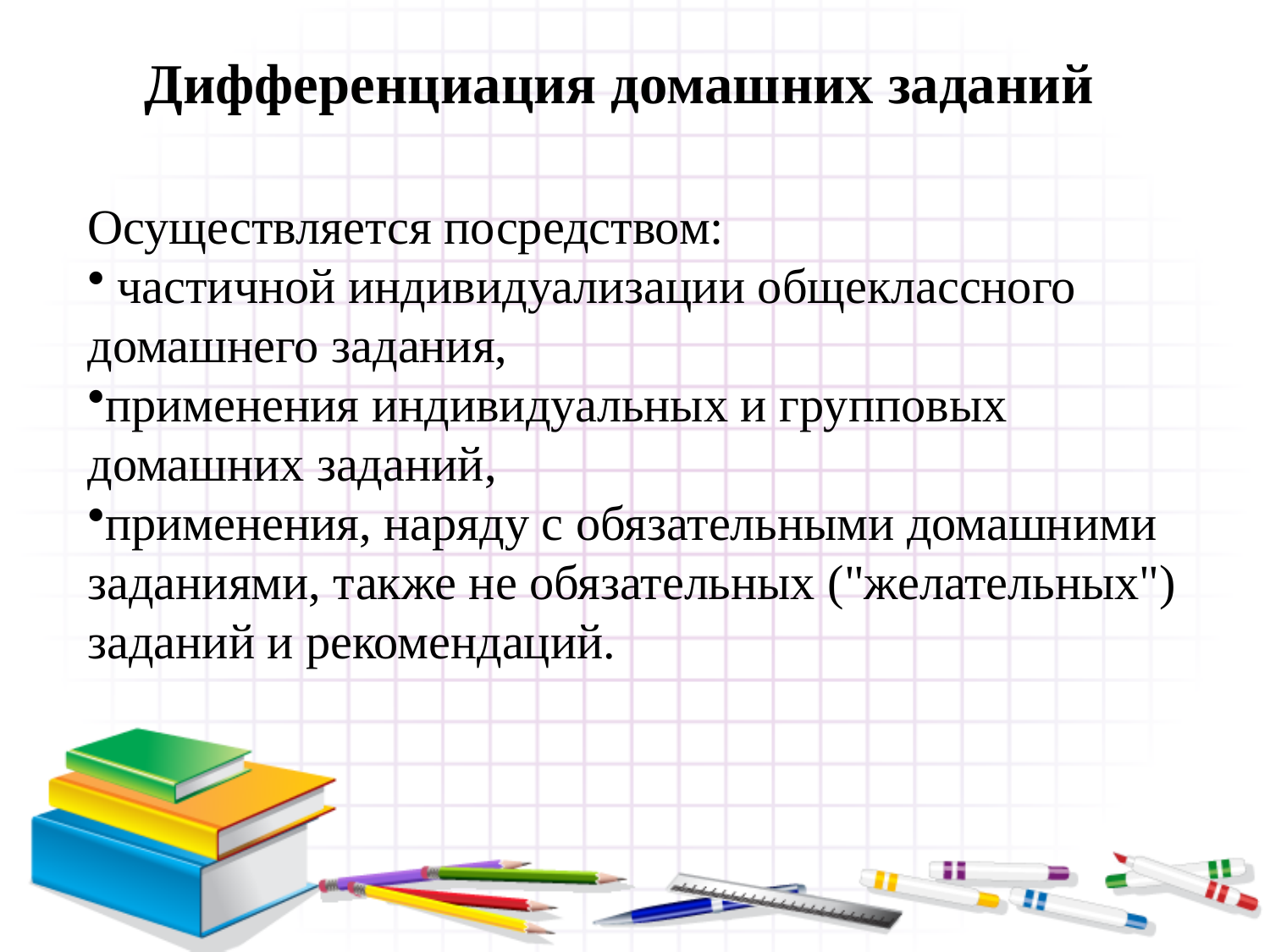

# Дифференциация домашних заданий
Осуществляется посредством:
 частичной индивидуализации общеклассного домашнего задания,
применения индивидуальных и групповых домашних заданий,
применения, наряду с обязательными домашними заданиями, также не обязательных ("желательных") заданий и рекомендаций.